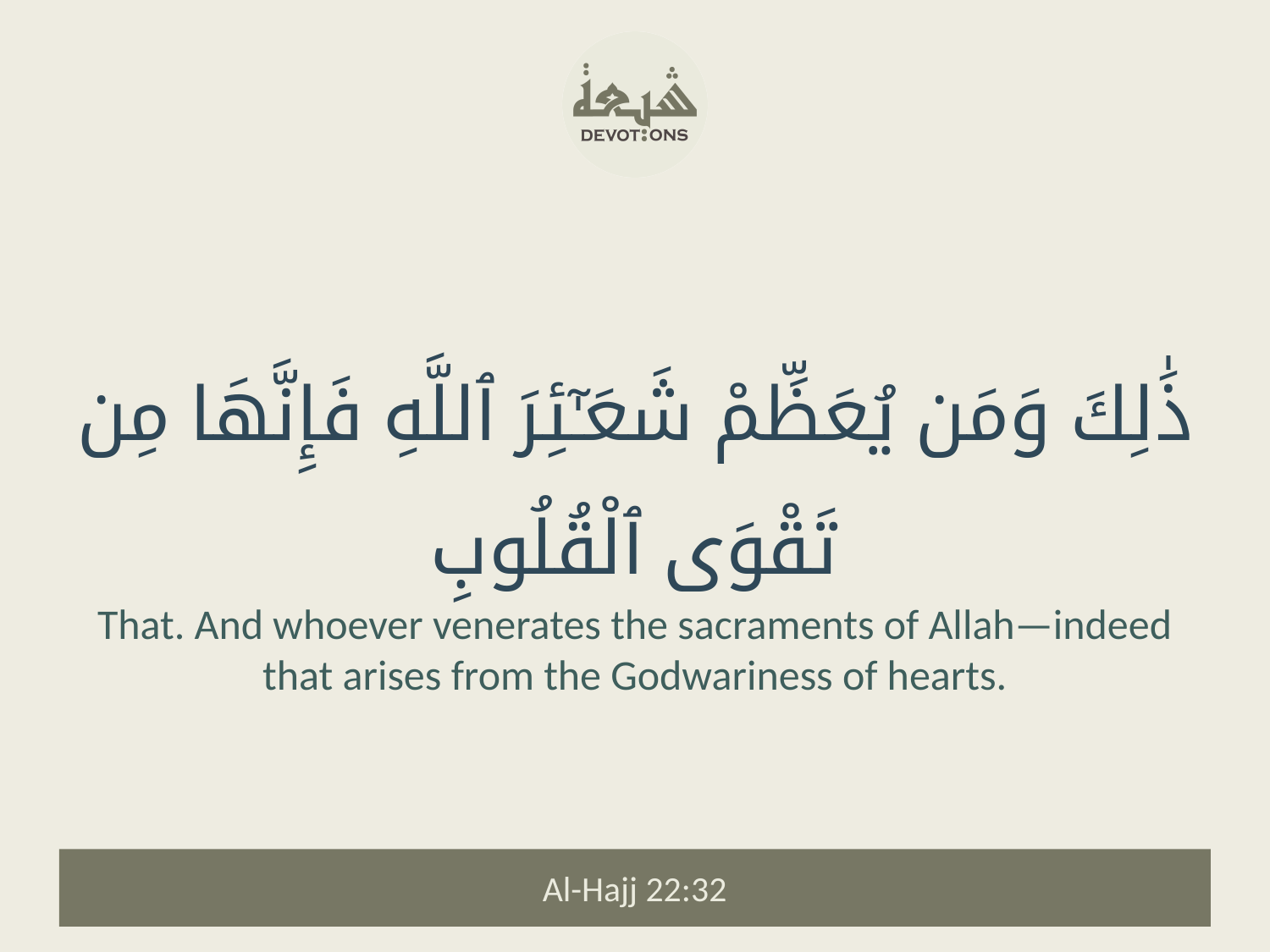

ذَٰلِكَ وَمَن يُعَظِّمْ شَعَـٰٓئِرَ ٱللَّهِ فَإِنَّهَا مِن تَقْوَى ٱلْقُلُوبِ
That. And whoever venerates the sacraments of Allah—indeed that arises from the Godwariness of hearts.
Al-Hajj 22:32